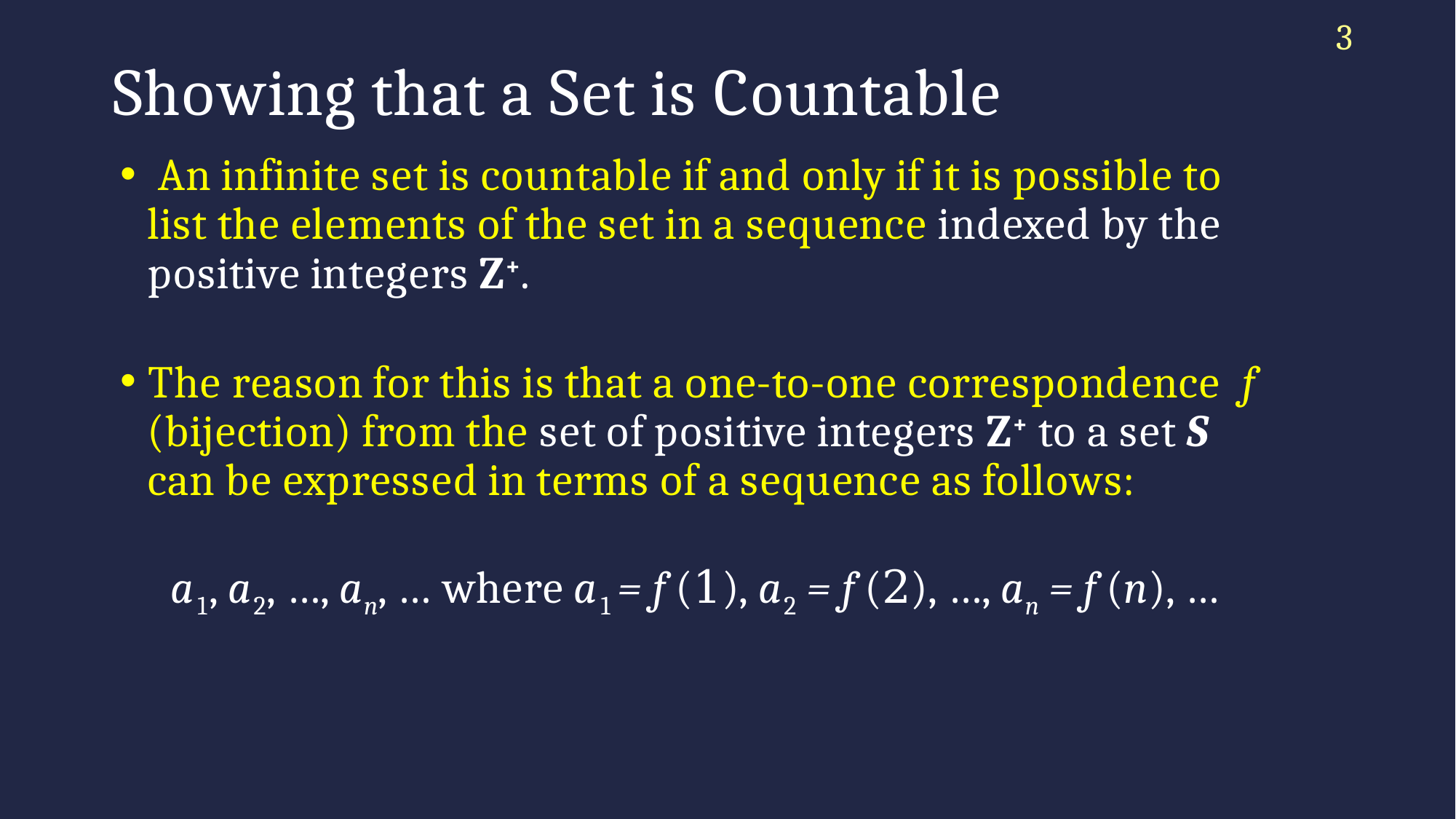

3
# Showing that a Set is Countable
 An infinite set is countable if and only if it is possible to list the elements of the set in a sequence indexed by the positive integers Z+.

The reason for this is that a one-to-one correspondence  f  (bijection) from the set of positive integers Z+ to a set S can be expressed in terms of a sequence as follows:

a1, a2, …, an, … where a1 = f (1), a2 = f (2), …, an = f (n), …